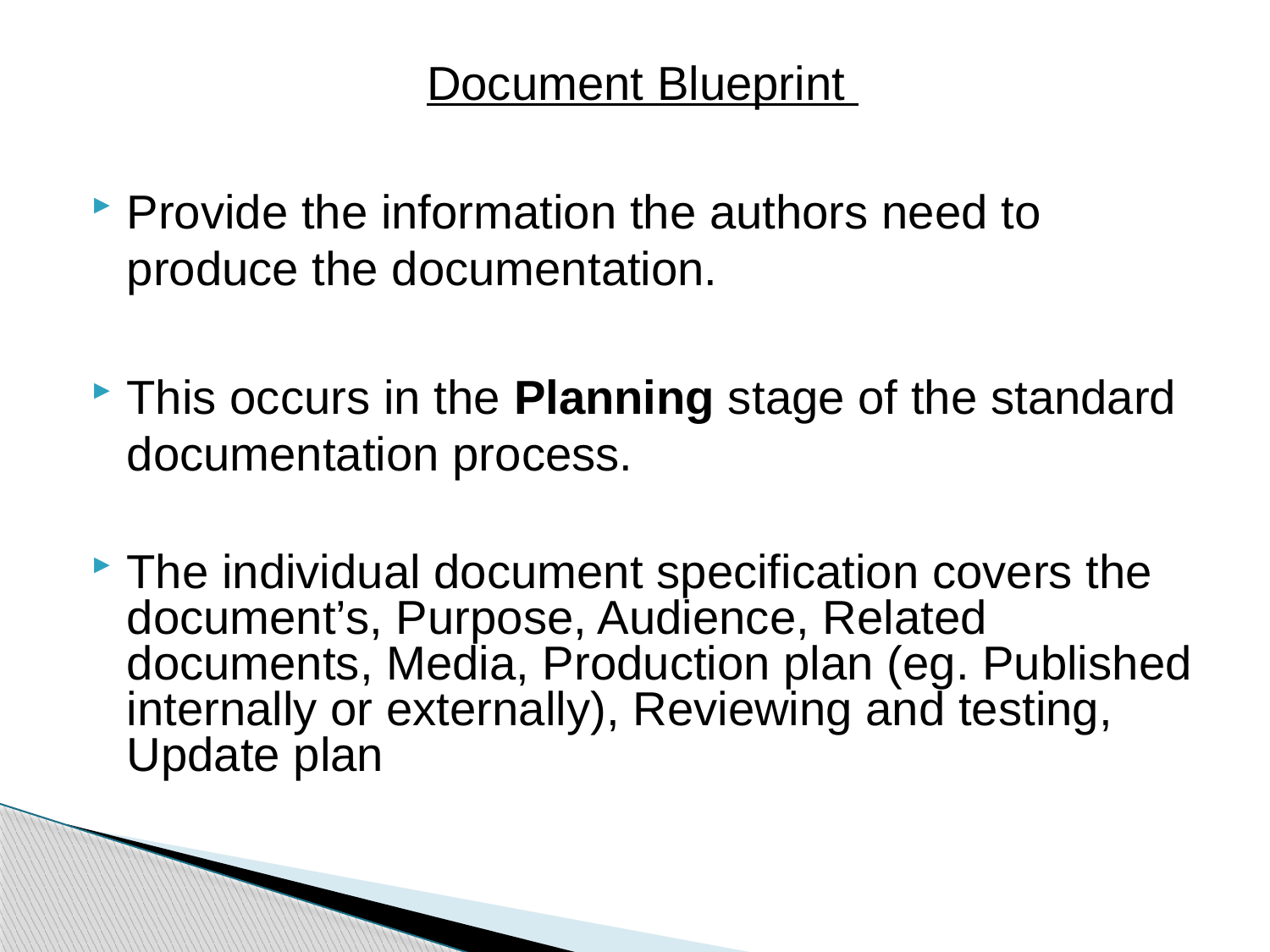

Document Blueprint

Provide the information the authors need to produce the documentation.

This occurs in the Planning stage of the standard documentation process.

The individual document specification covers the document’s, Purpose, Audience, Related documents, Media, Production plan (eg. Published internally or externally), Reviewing and testing, Update plan